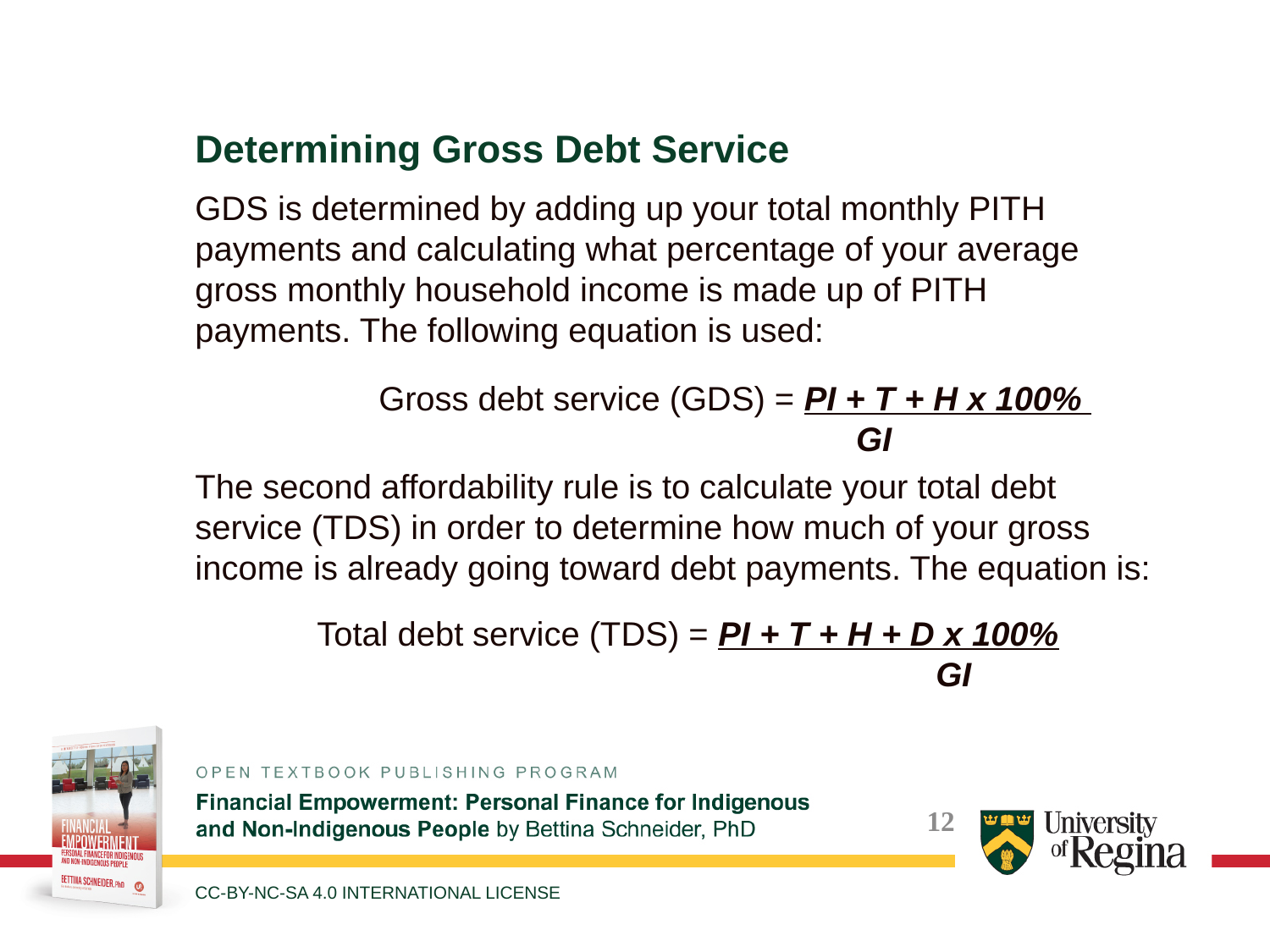

Determining Gross Debt Service
GDS is determined by adding up your total monthly PITH payments and calculating what percentage of your average gross monthly household income is made up of PITH payments. The following equation is used:

	Gross debt service (GDS) = PI + T + H x 100% 
                                           GI
The second affordability rule is to calculate your total debt service (TDS) in order to determine how much of your gross income is already going toward debt payments. The equation is:

    		Total debt service (TDS) = PI + T + H + D x 100%
                                                           		 GI
CC-BY-NC-SA 4.0 INTERNATIONAL LICENSE